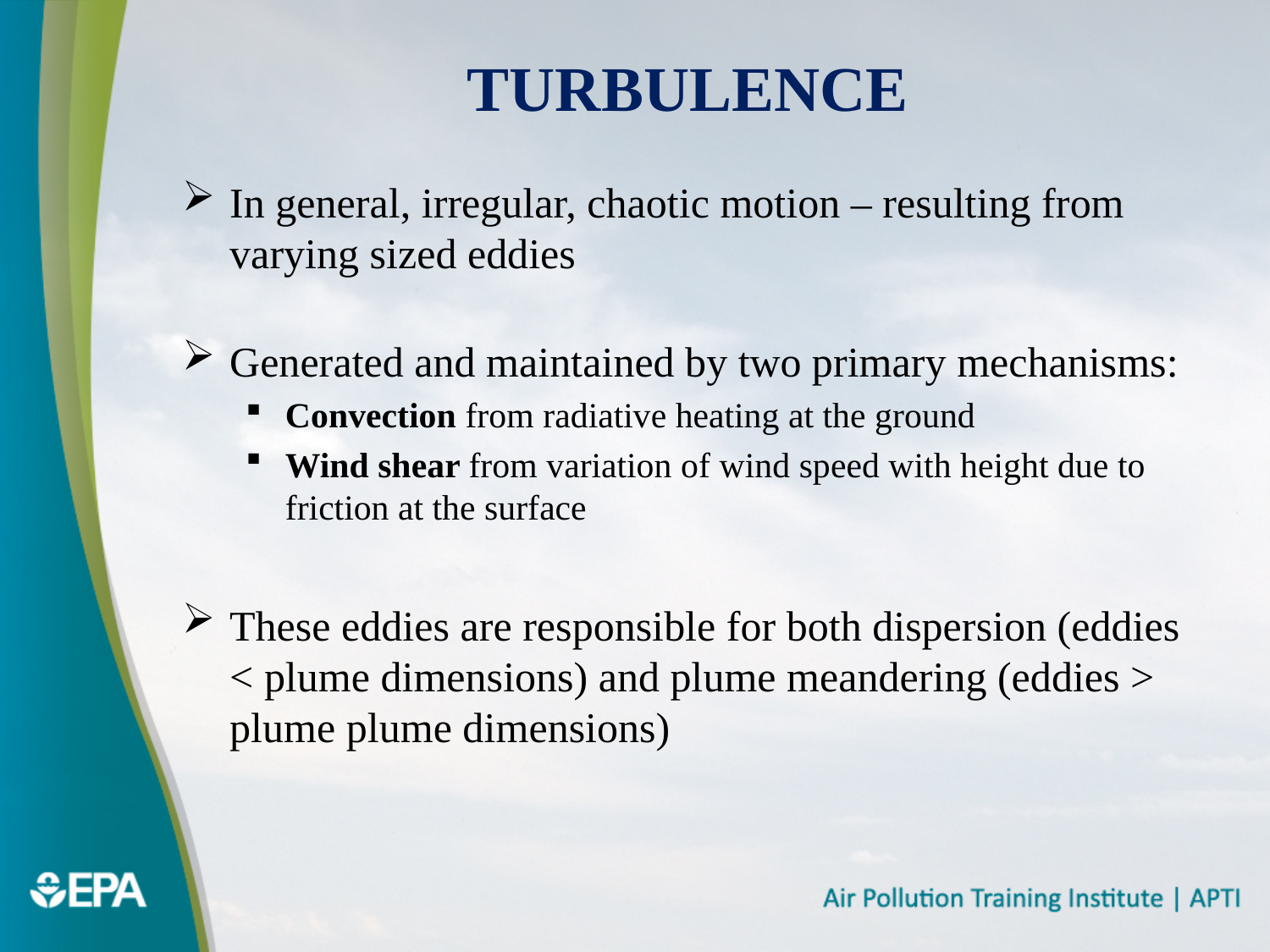

# Turbulence
In general, irregular, chaotic motion – resulting from varying sized eddies

Generated and maintained by two primary mechanisms:
Convection from radiative heating at the ground
Wind shear from variation of wind speed with height due to friction at the surface

These eddies are responsible for both dispersion (eddies < plume dimensions) and plume meandering (eddies > plume plume dimensions)